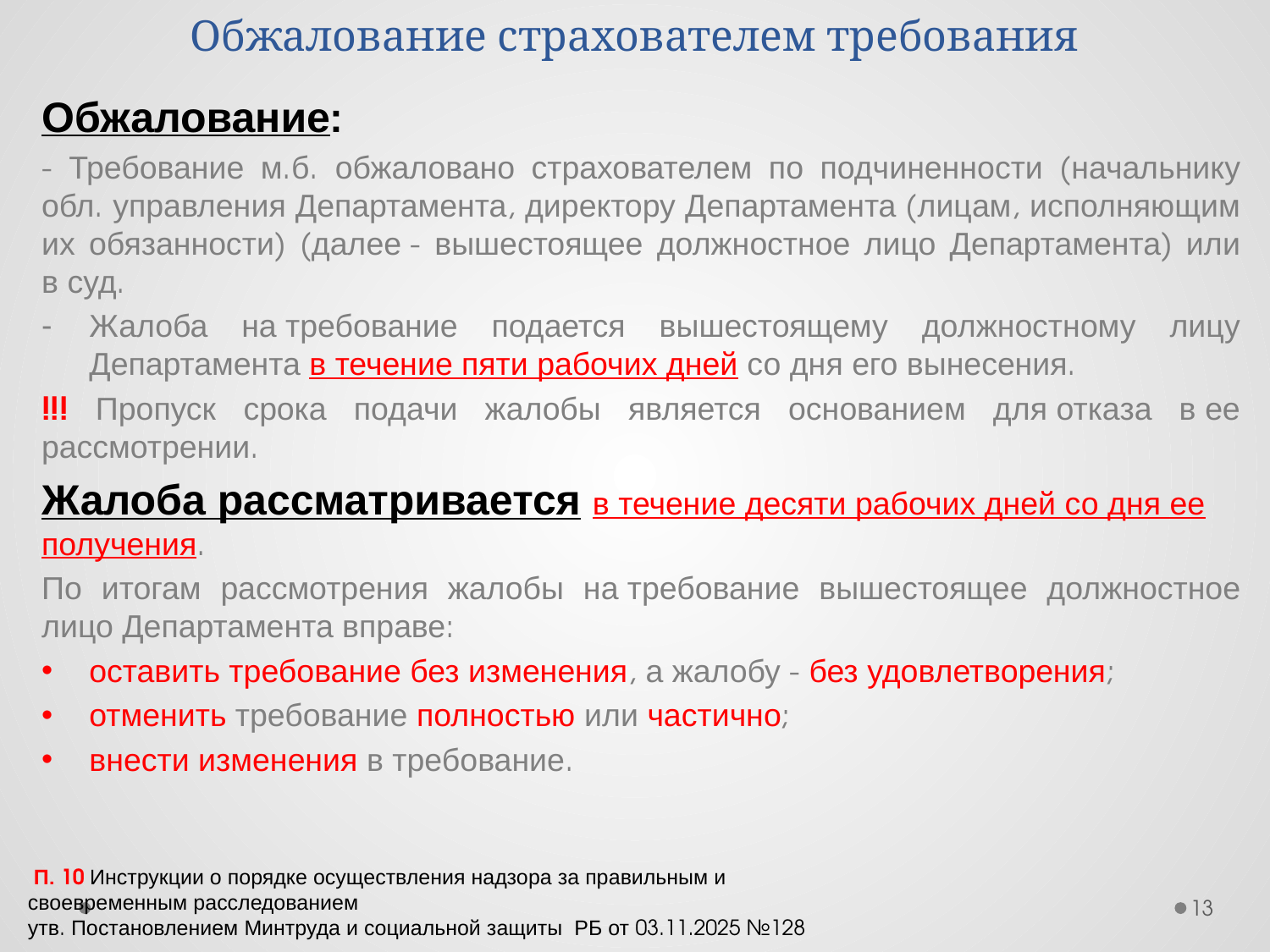

Обжалование страхователем требования
Обжалование:
- Требование м.б. обжаловано страхователем по подчиненности (начальнику обл. управления Департамента, директору Департамента (лицам, исполняющим их обязанности) (далее - вышестоящее должностное лицо Департамента) или в суд.
Жалоба на требование подается вышестоящему должностному лицу Департамента в течение пяти рабочих дней со дня его вынесения.
!!! Пропуск срока подачи жалобы является основанием для отказа в ее рассмотрении.
Жалоба рассматривается в течение десяти рабочих дней со дня ее получения.
По итогам рассмотрения жалобы на требование вышестоящее должностное лицо Департамента вправе:
оставить требование без изменения, а жалобу - без удовлетворения;
отменить требование полностью или частично;
внести изменения в требование.
 П. 10 Инструкции о порядке осуществления надзора за правильным и своевременным расследованием
утв. Постановлением Минтруда и социальной защиты  РБ от 03.11.2025 №128
13